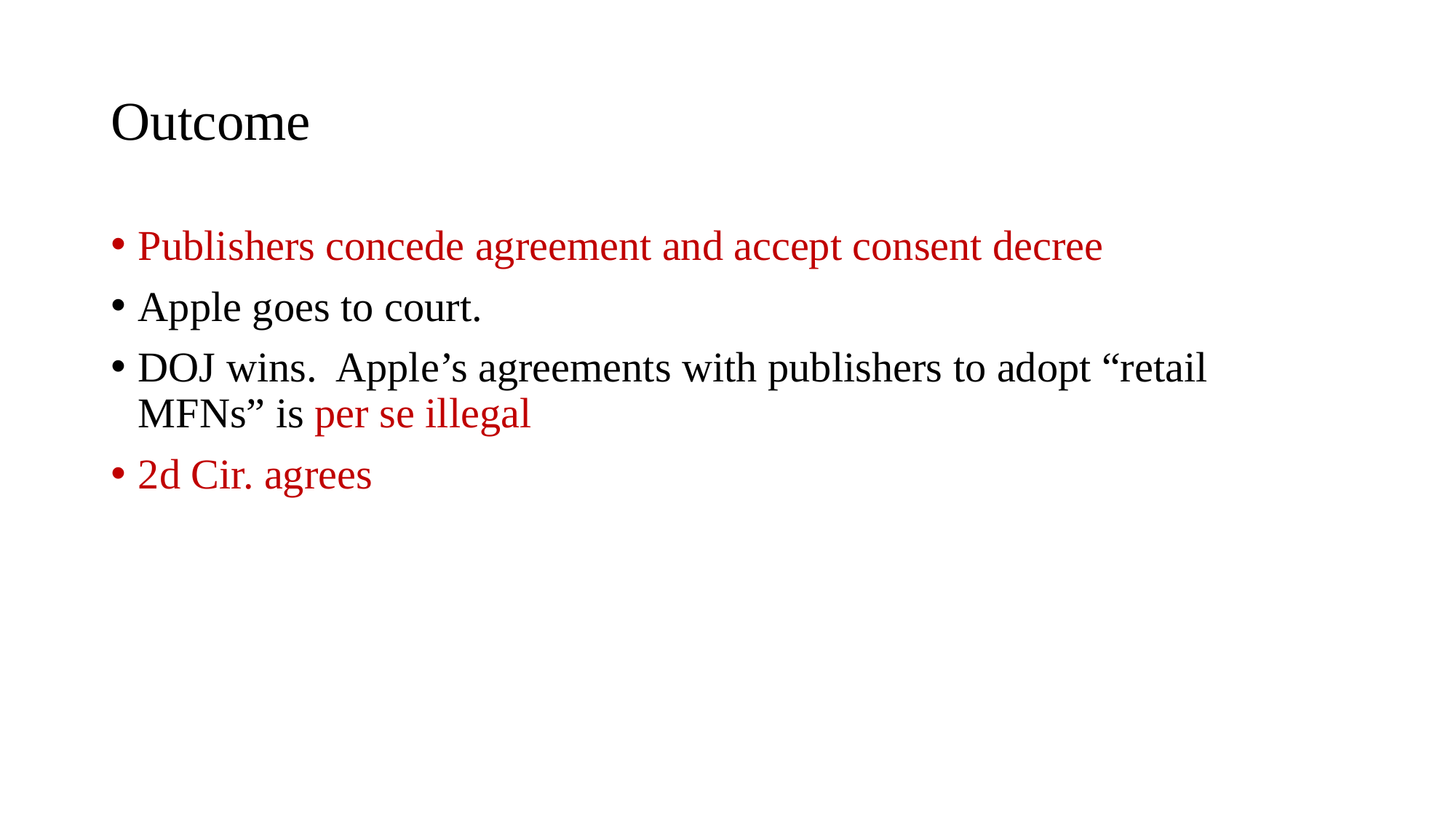

# Outcome
Publishers concede agreement and accept consent decree
Apple goes to court.
DOJ wins.  Apple’s agreements with publishers to adopt “retail MFNs” is per se illegal
2d Cir. agrees